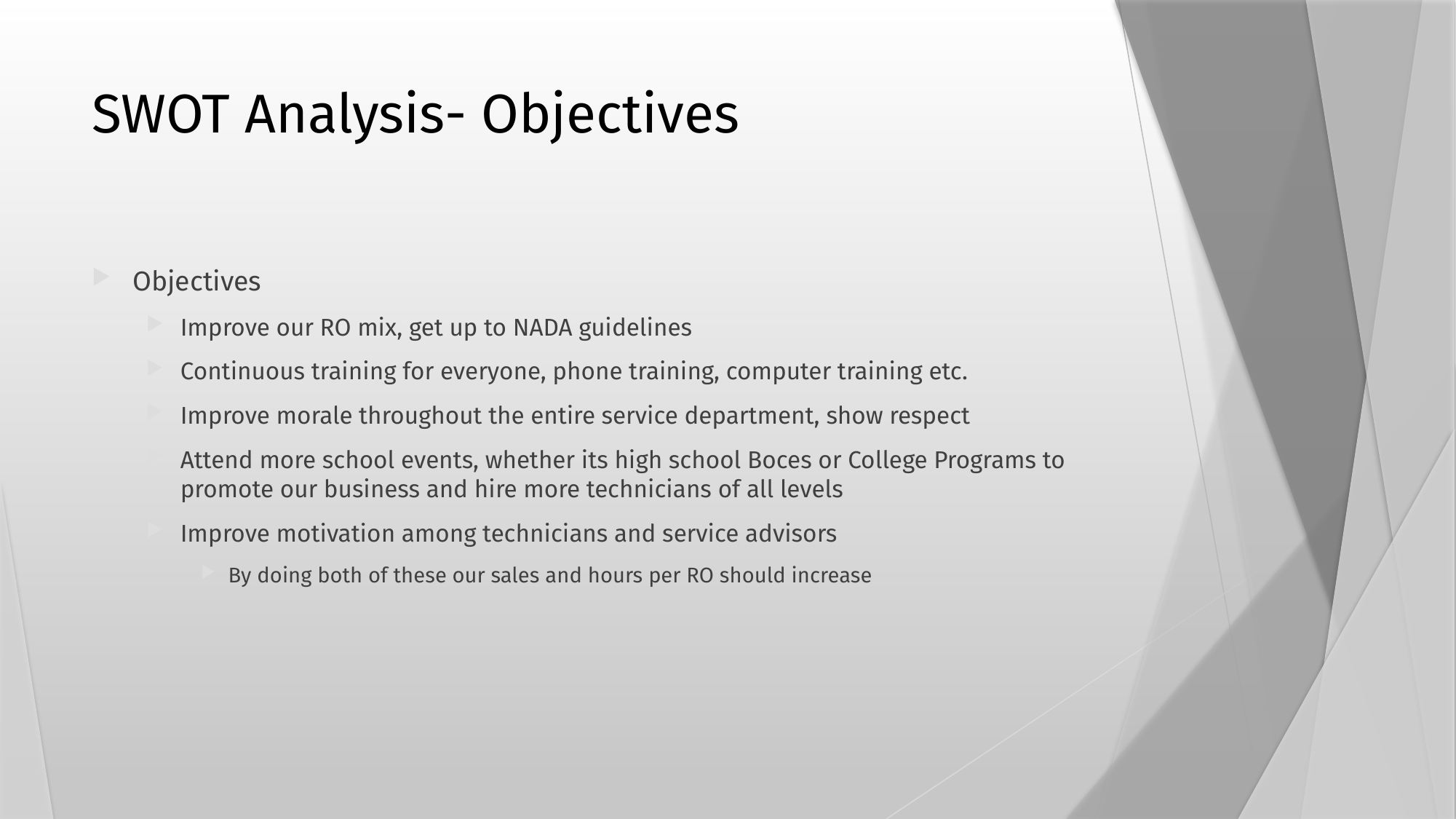

# SWOT Analysis- Objectives
Objectives
Improve our RO mix, get up to NADA guidelines
Continuous training for everyone, phone training, computer training etc.
Improve morale throughout the entire service department, show respect
Attend more school events, whether its high school Boces or College Programs to promote our business and hire more technicians of all levels
Improve motivation among technicians and service advisors
By doing both of these our sales and hours per RO should increase